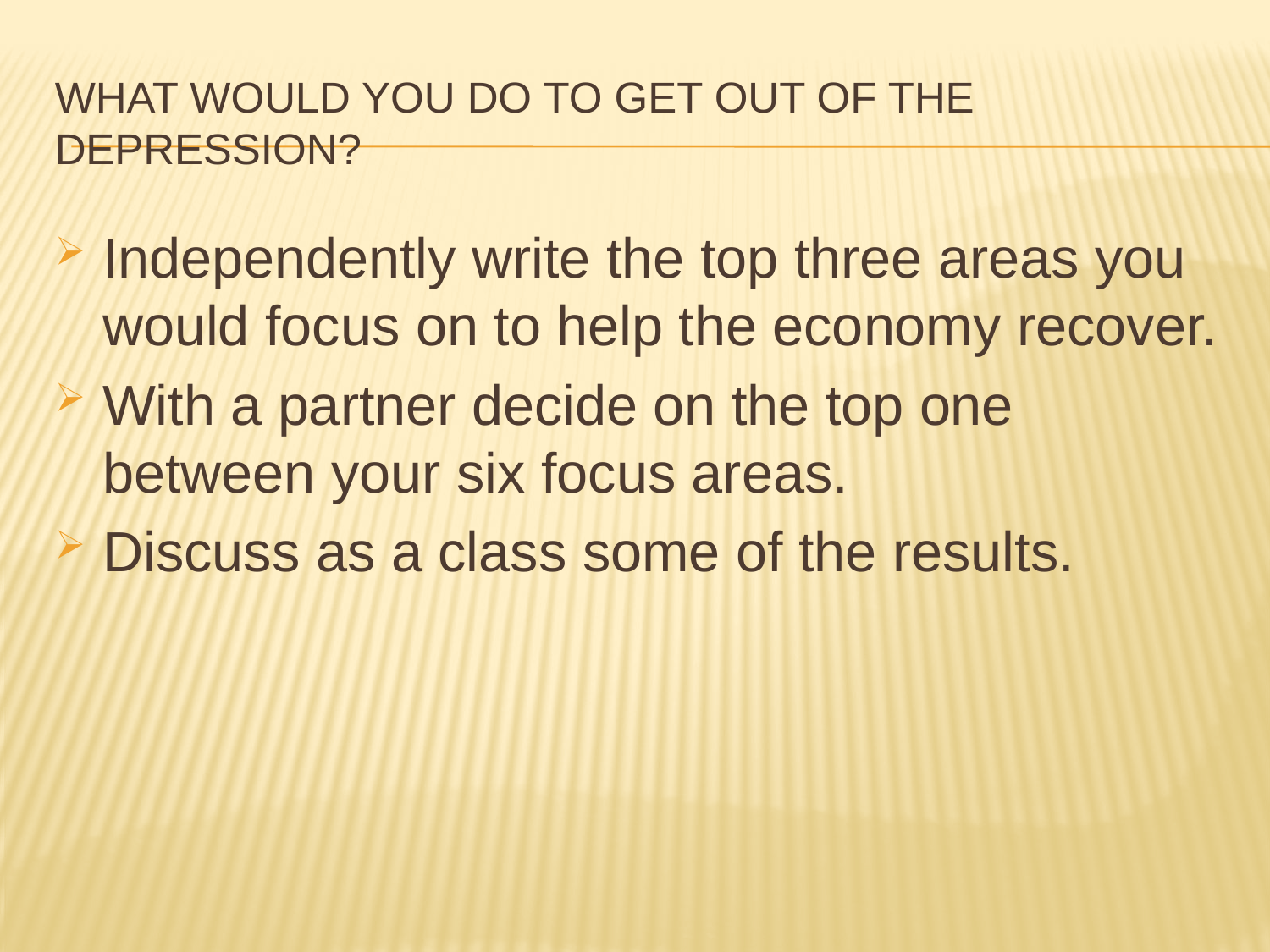

# What would you do to get out of the depression?
Independently write the top three areas you would focus on to help the economy recover.
With a partner decide on the top one between your six focus areas.
Discuss as a class some of the results.